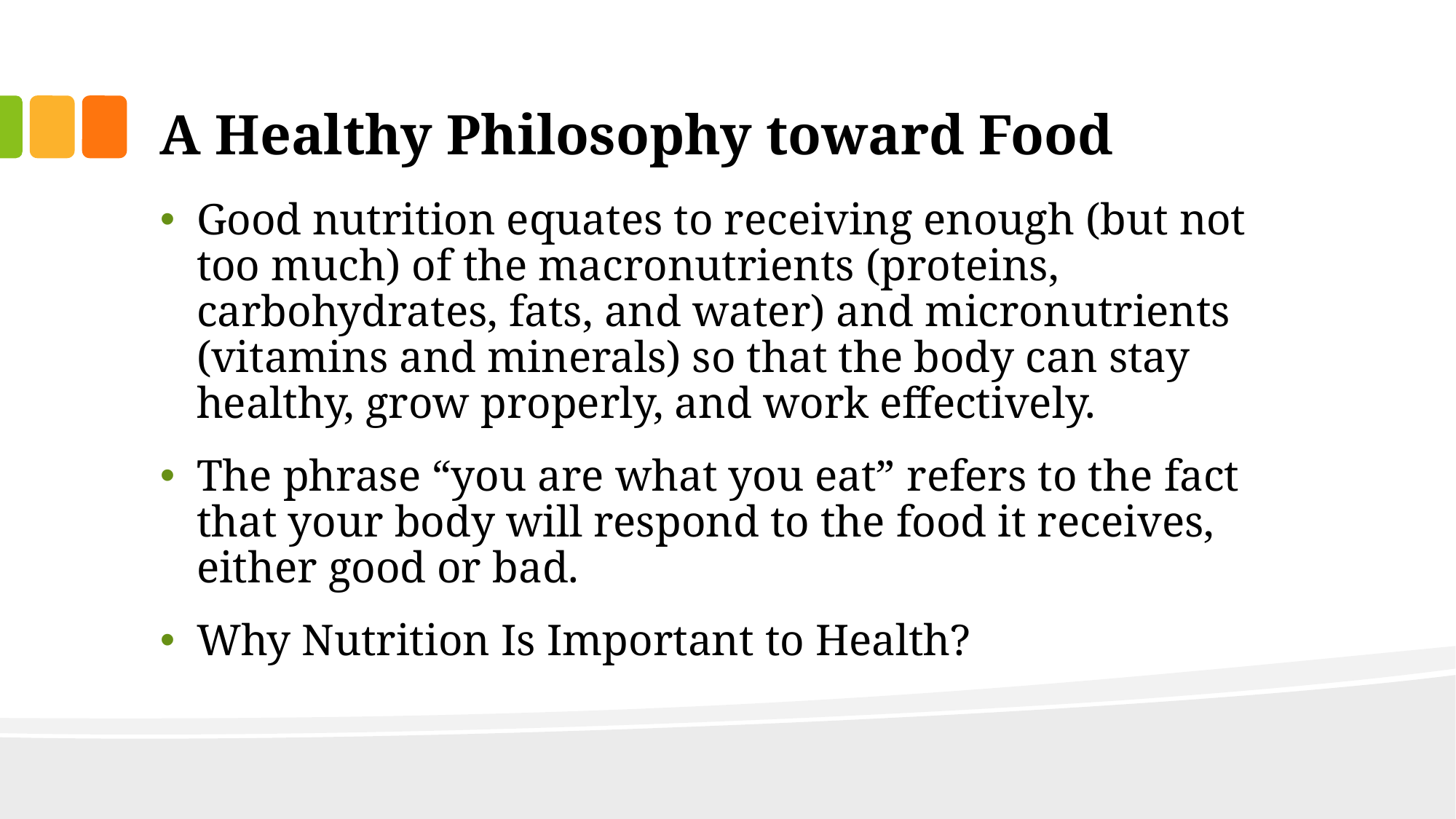

# A Healthy Philosophy toward Food
Good nutrition equates to receiving enough (but not too much) of the macronutrients (proteins, carbohydrates, fats, and water) and micronutrients (vitamins and minerals) so that the body can stay healthy, grow properly, and work effectively.
The phrase “you are what you eat” refers to the fact that your body will respond to the food it receives, either good or bad.
Why Nutrition Is Important to Health?